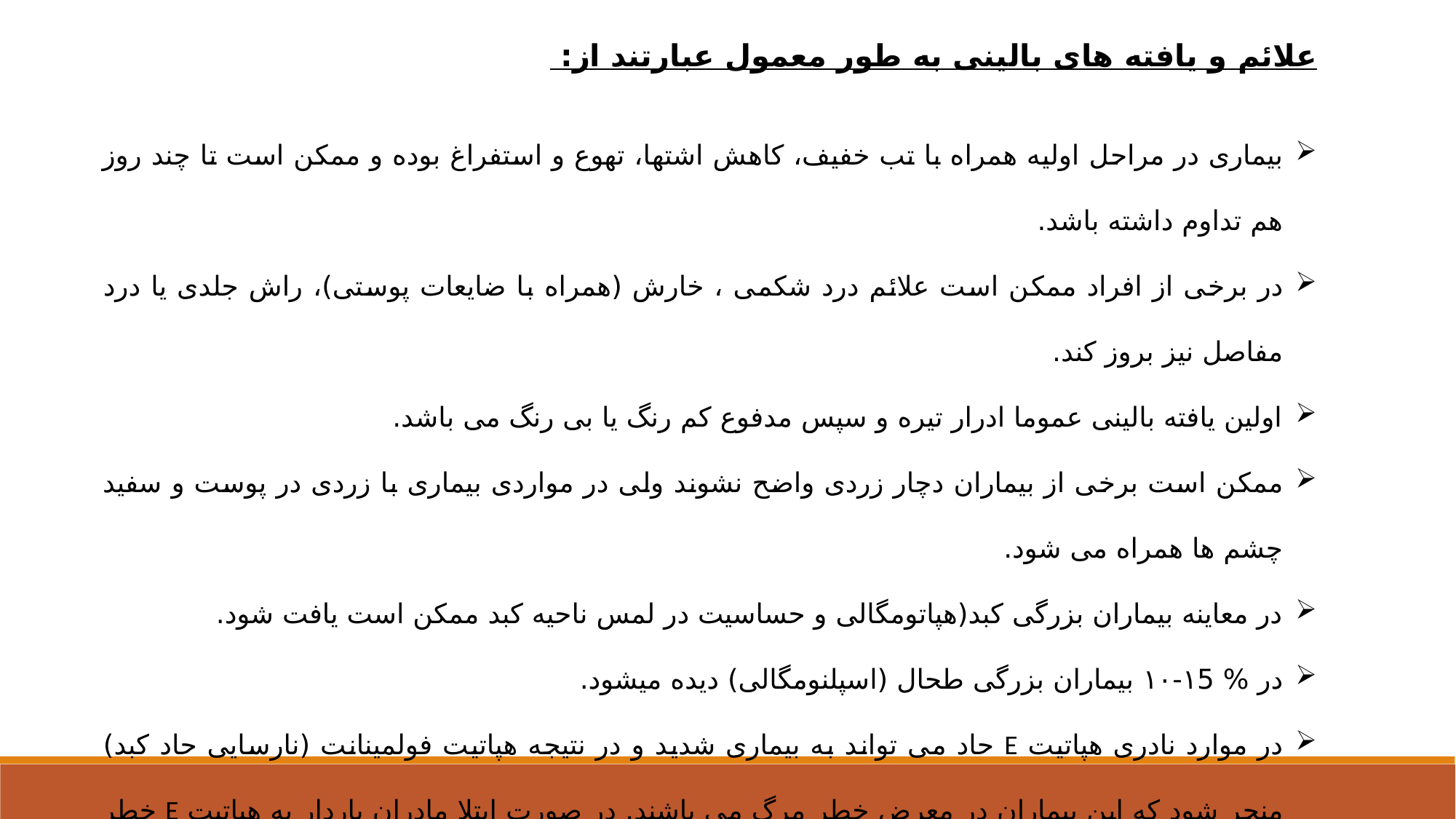

علائم و یافته های بالینی به طور معمول عبارتند از:

بیماری در مراحل اولیه همراه با تب خفیف، کاهش اشتها، تهوع و استفراغ بوده و ممکن است تا چند روز هم تداوم داشته باشد.
در برخی از افراد ممکن است علائم درد شکمی ، خارش (همراه با ضایعات پوستی)، راش جلدی یا درد مفاصل نیز بروز کند.
اولین یافته بالینی عموما ادرار تیره و سپس مدفوع کم رنگ یا بی رنگ می باشد.
ممکن است برخی از بیماران دچار زردی واضح نشوند ولی در مواردی بیماری با زردی در پوست و سفید چشم ها همراه می شود.
در معاینه بیماران بزرگی کبد(هپاتومگالی و حساسیت در لمس ناحیه کبد ممکن است یافت شود.
در % ۱5-۱۰ بیماران بزرگی طحال (اسپلنومگالی) دیده میشود.
در موارد نادری هپاتیت E حاد می تواند به بیماری شدید و در نتیجه هپاتیت فولمینانت (نارسایی حاد کبد) منجر شود که این بیماران در معرض خطر مرگ می باشند. در صورت ابتلا مادران باردار به هپاتیت E خطر وقوع هپاتیت فولمینانت بیشتر خواهد بود.
خطر نارسایی حاد کبد، مرگ جنین و مرگ و میر در مادران باردار مبتلا به هپاتیت E به ویژه در صورت ابتلا طی سه ماهه دوم و سوم بارداری افزایش می یابد به صورتی که ابتلا به هپاتیت E در سه ماهه سوم بارداری ممکن است در ۲۵-۲۰٪ موارد منجر به مرگ شود.